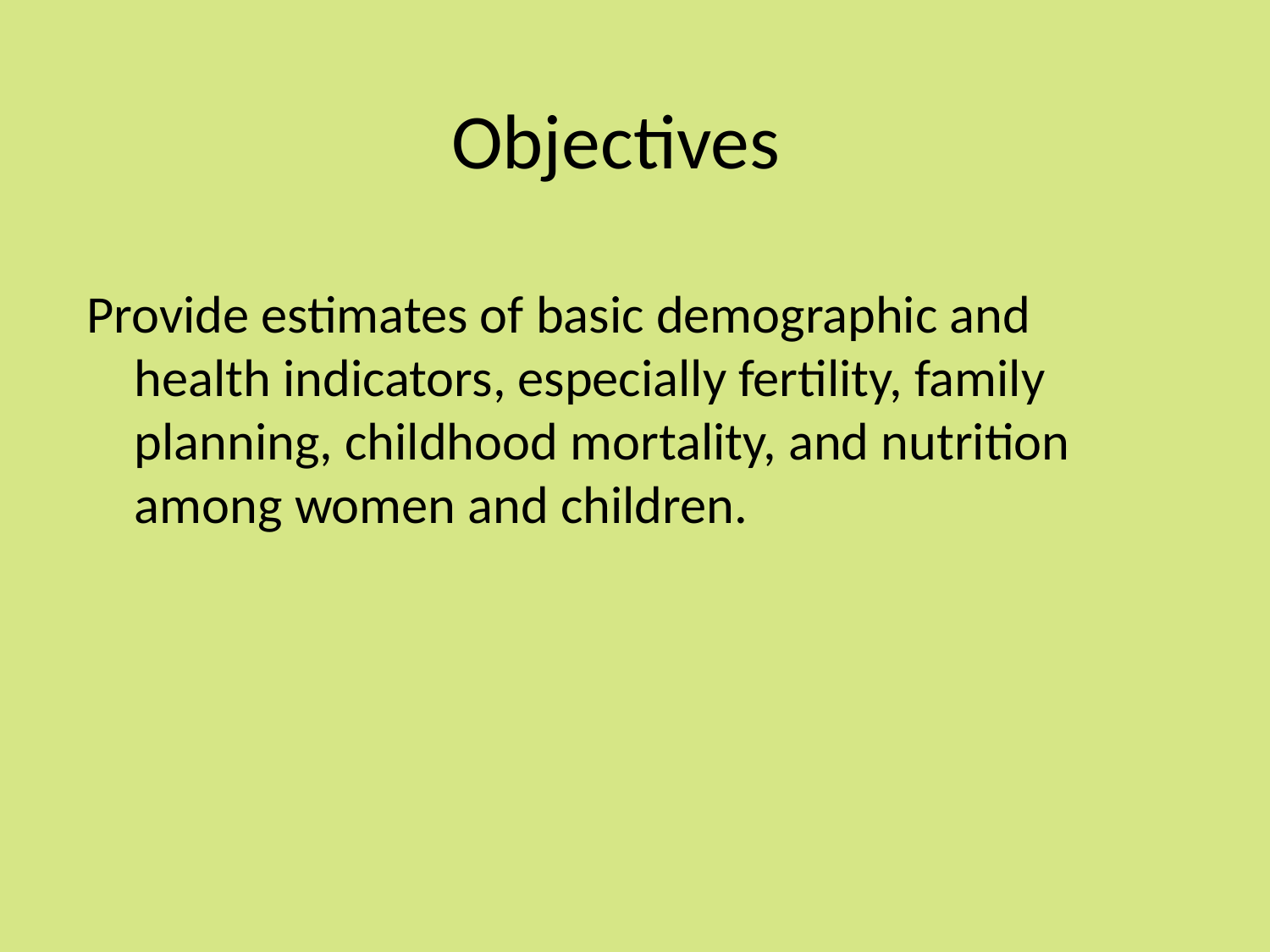

Objectives
Provide estimates of basic demographic and health indicators, especially fertility, family planning, childhood mortality, and nutrition among women and children.